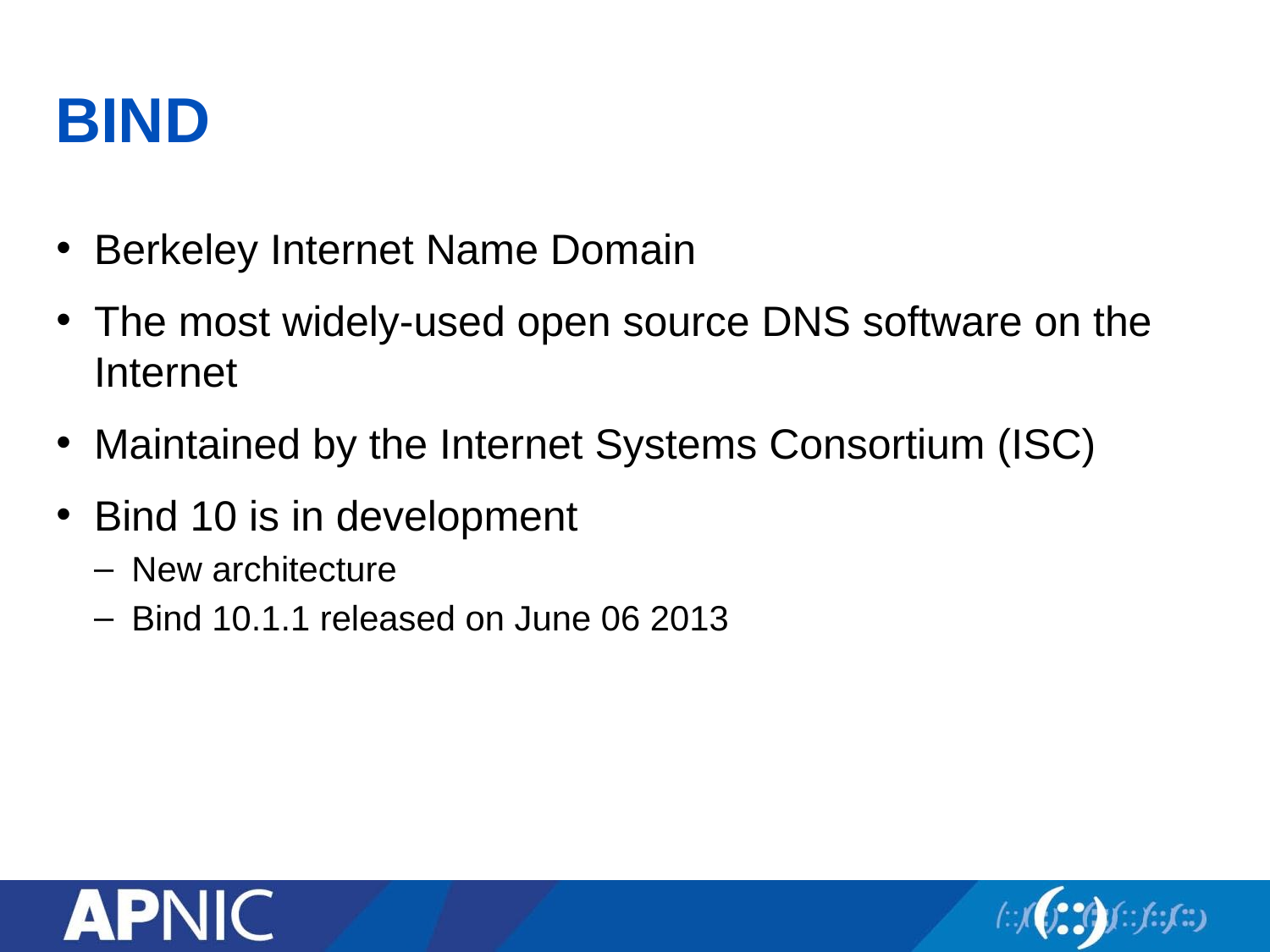

# BIND
Berkeley Internet Name Domain
The most widely-used open source DNS software on the Internet
Maintained by the Internet Systems Consortium (ISC)
Bind 10 is in development
New architecture
Bind 10.1.1 released on June 06 2013